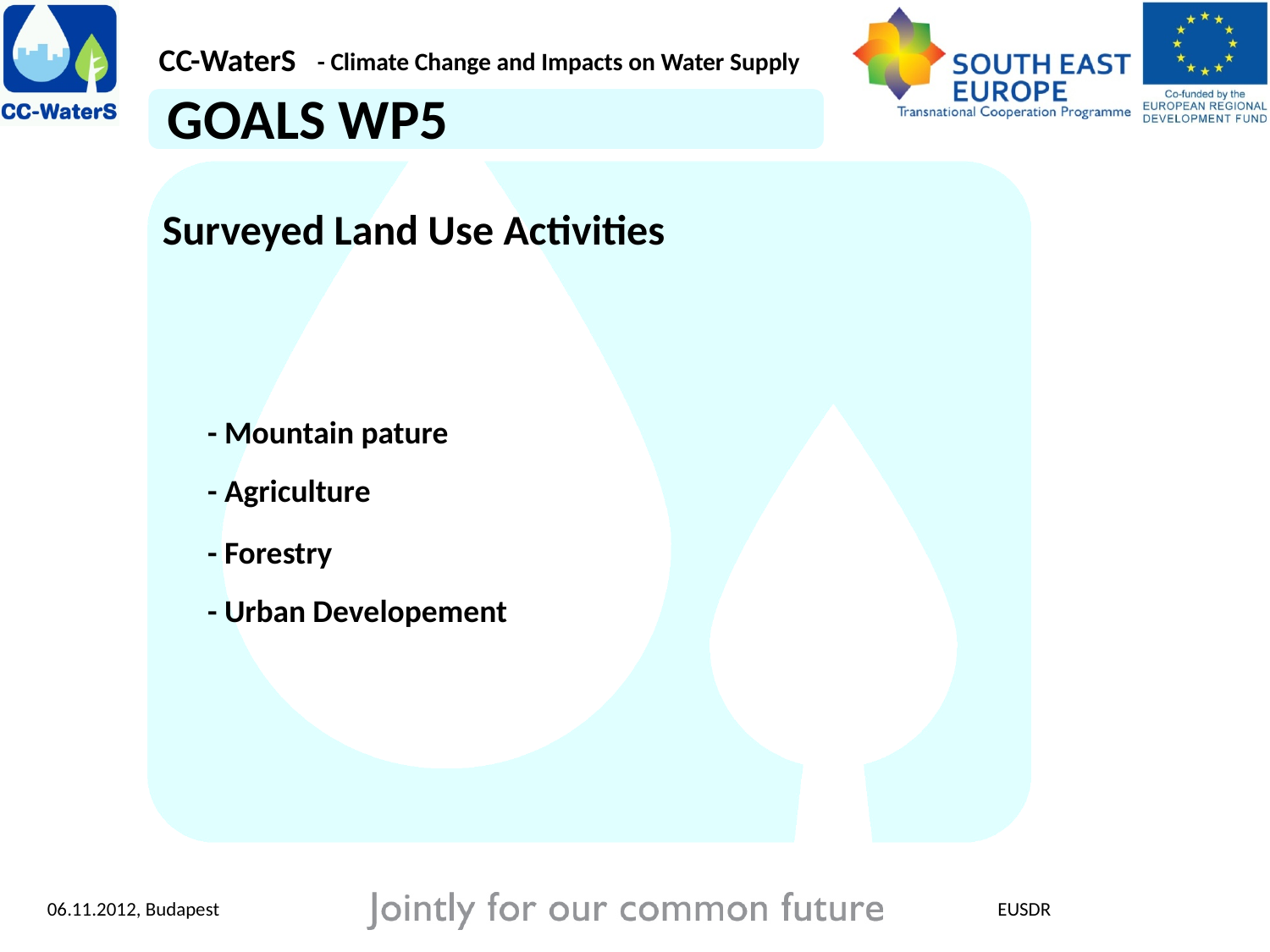

GOALS WP5
Surveyed Land Use Activities
- Mountain pature
- Agriculture
- Forestry
- Urban Developement